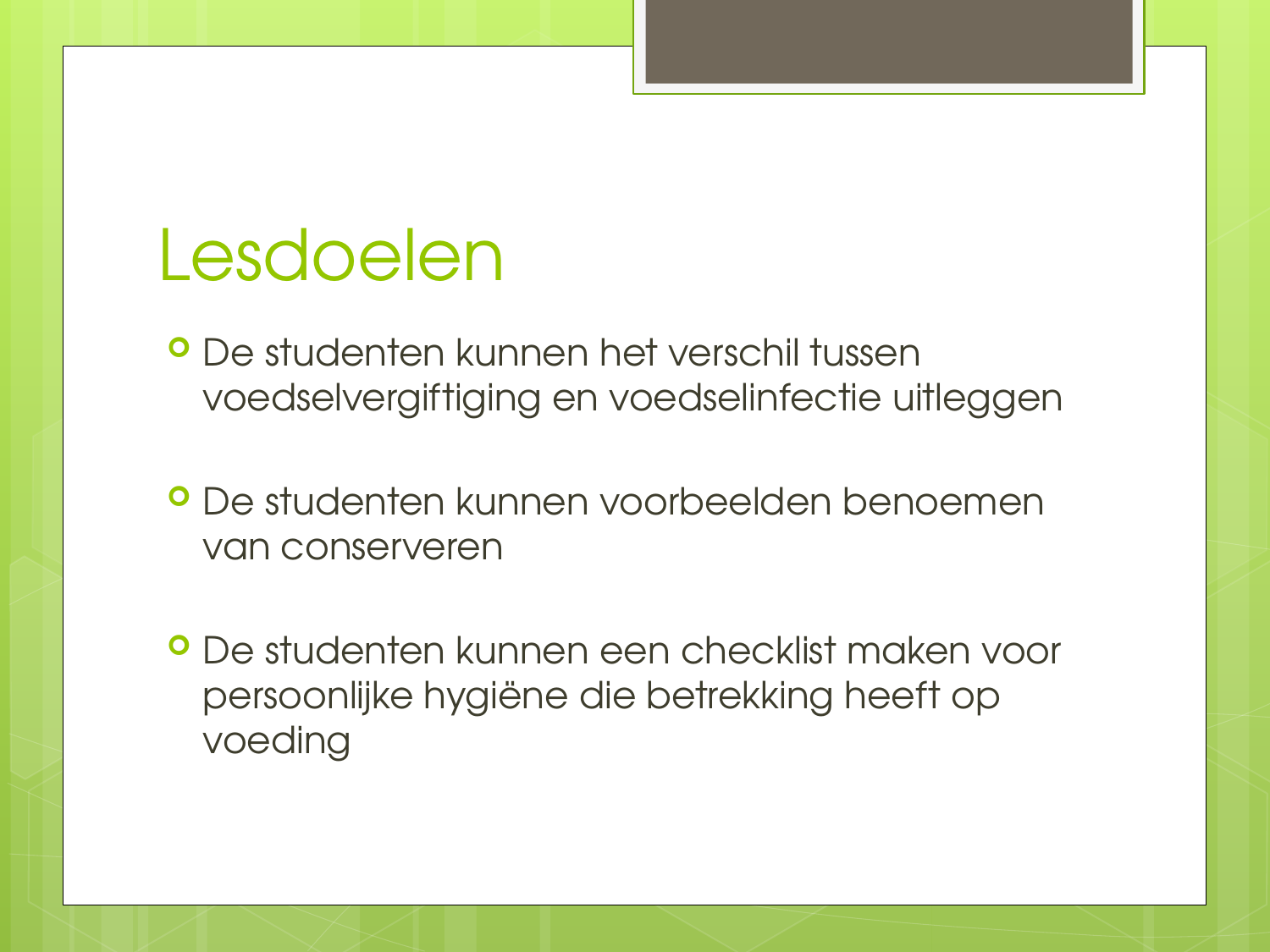

# Lesdoelen
De studenten kunnen het verschil tussen voedselvergiftiging en voedselinfectie uitleggen

De studenten kunnen voorbeelden benoemen van conserveren

De studenten kunnen een checklist maken voor persoonlijke hygiëne die betrekking heeft op voeding